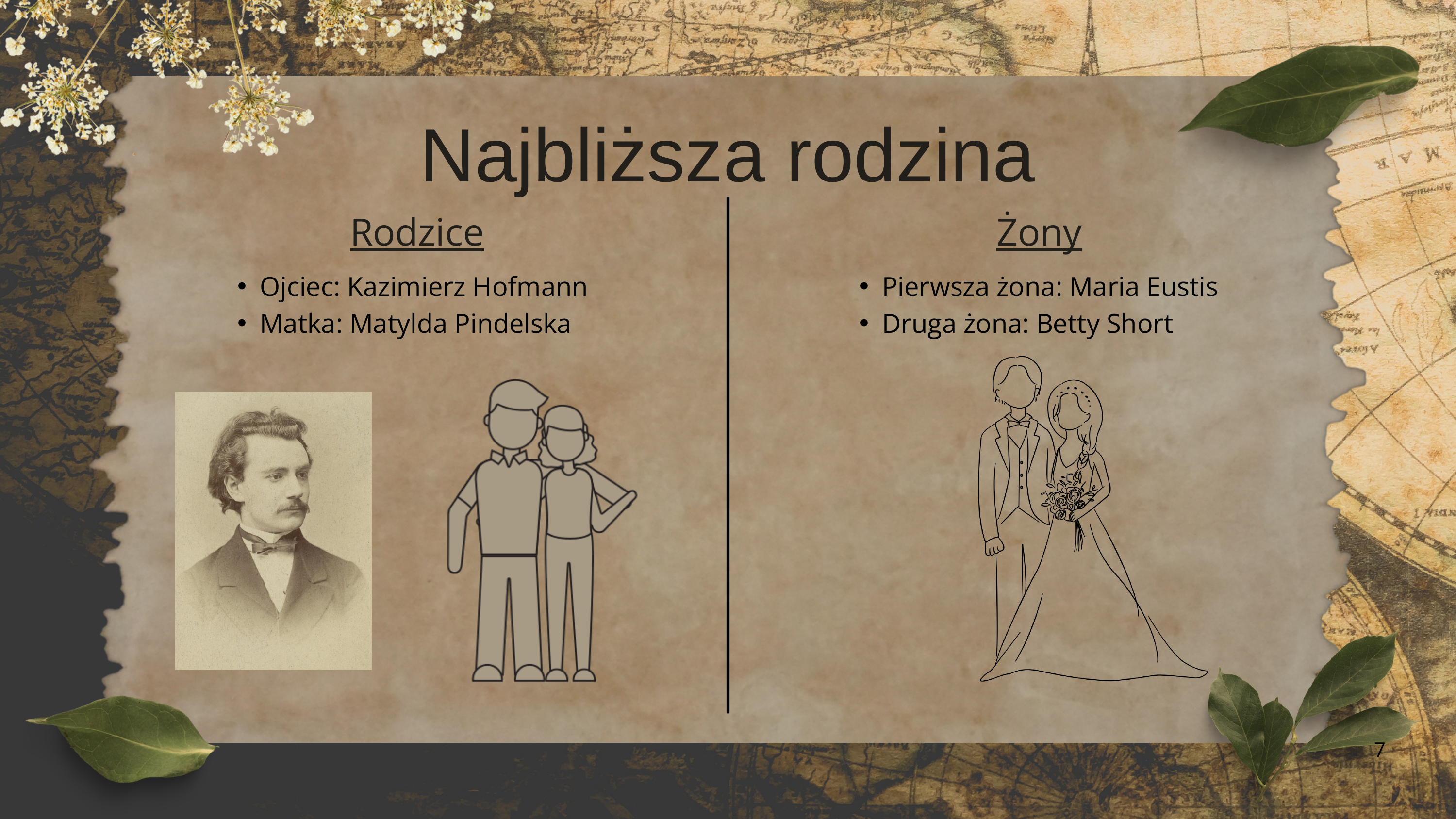

Najbliższa rodzina

Rodzice
Żony
Ojciec: Kazimierz Hofmann
Matka: Matylda Pindelska
Pierwsza żona: Maria Eustis
Druga żona: Betty Short

7